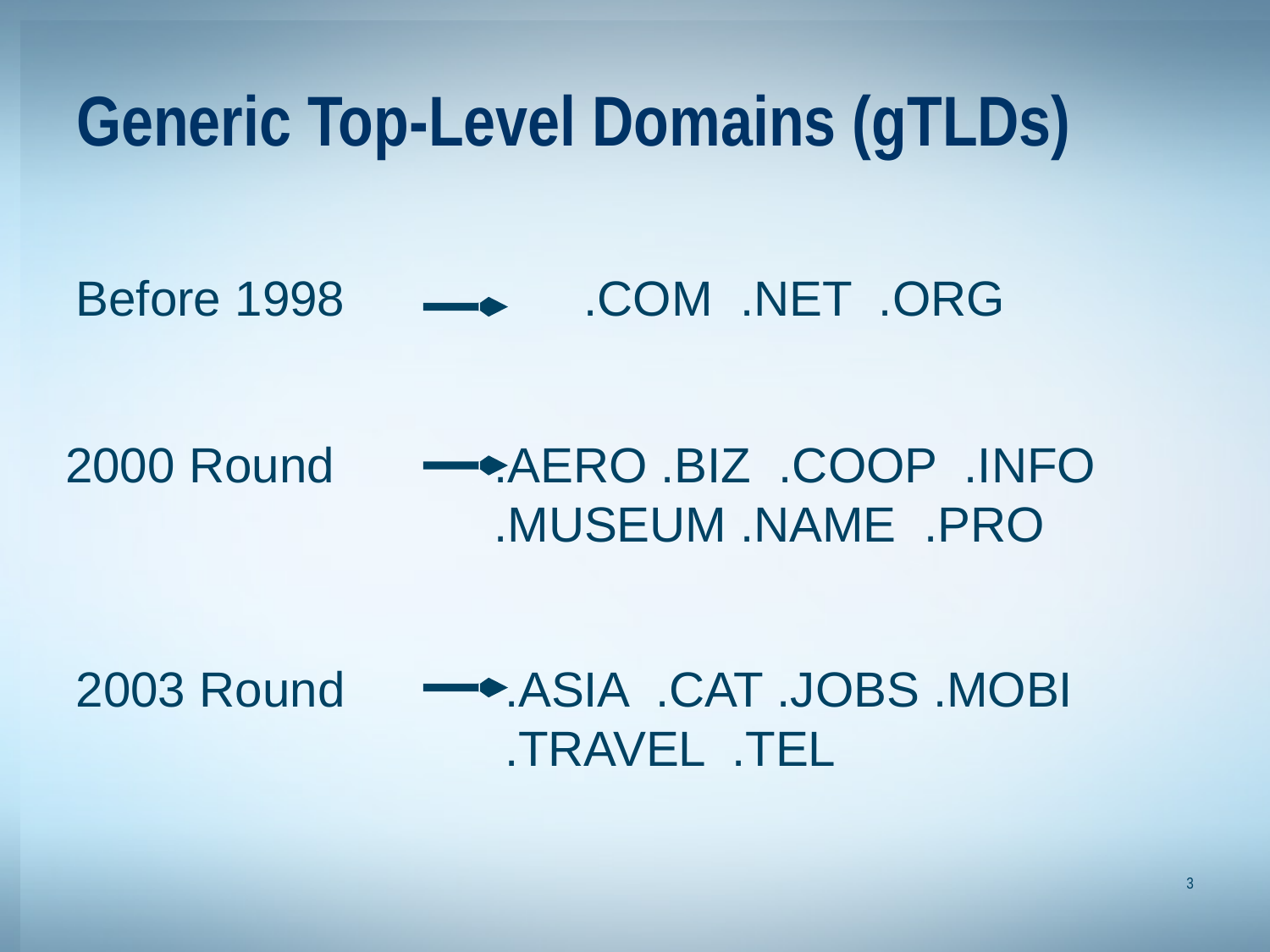

# Generic Top-Level Domains (gTLDs)

Before 1998		.COM  .NET  .ORG

 Round		.AERO .BIZ  .COOP  .INFO 				.MUSEUM .NAME  .PRO

 Round		.ASIA  .CAT .JOBS .MOBI 				.TRAVEL  .TEL

3